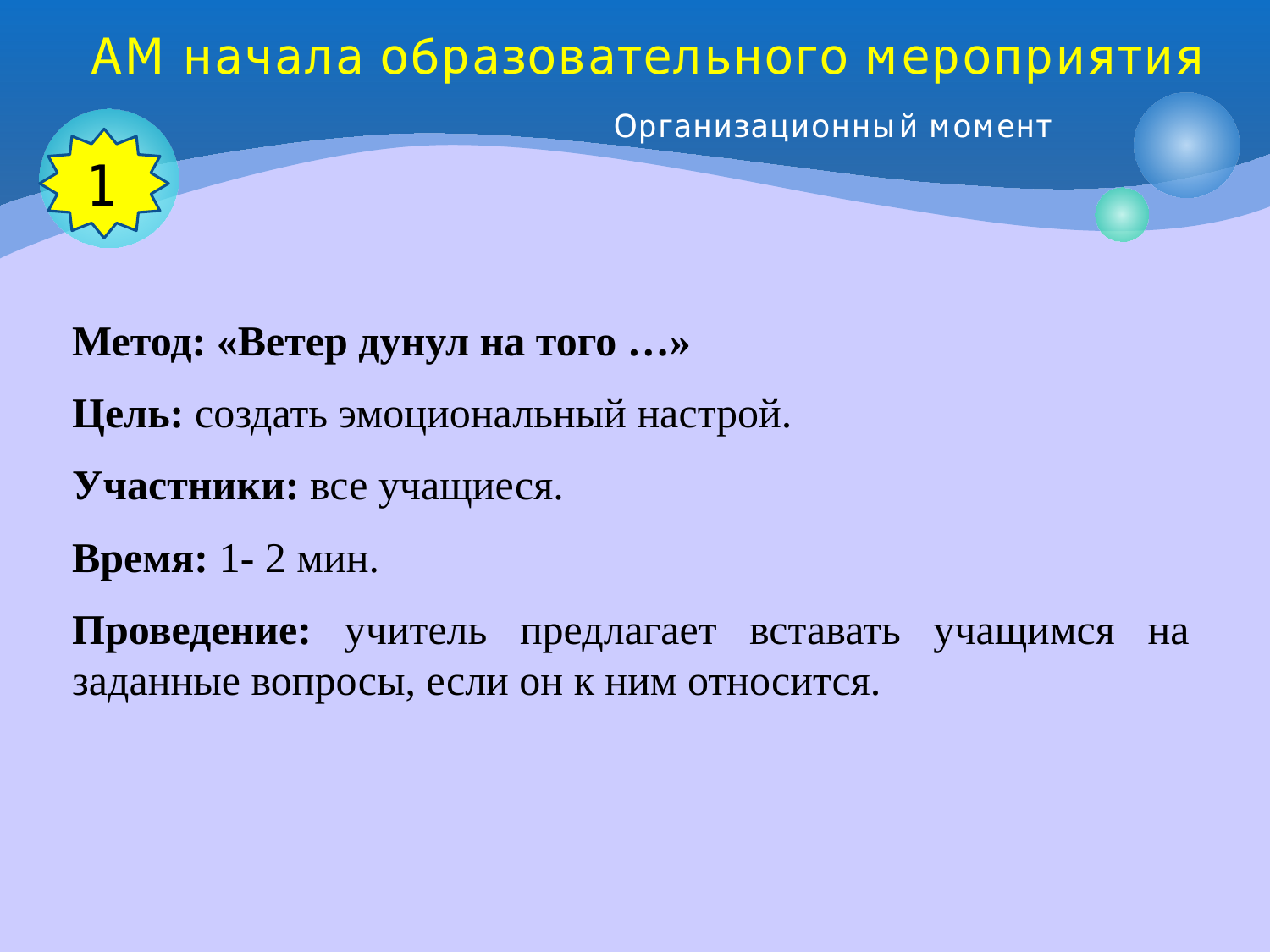

# АМ начала образовательного мероприятия
Организационный момент
1
Метод: «Ветер дунул на того …»
Цель: создать эмоциональный настрой.
Участники: все учащиеся.
Время: 1- 2 мин.
Проведение: учитель предлагает вставать учащимся на заданные вопросы, если он к ним относится.